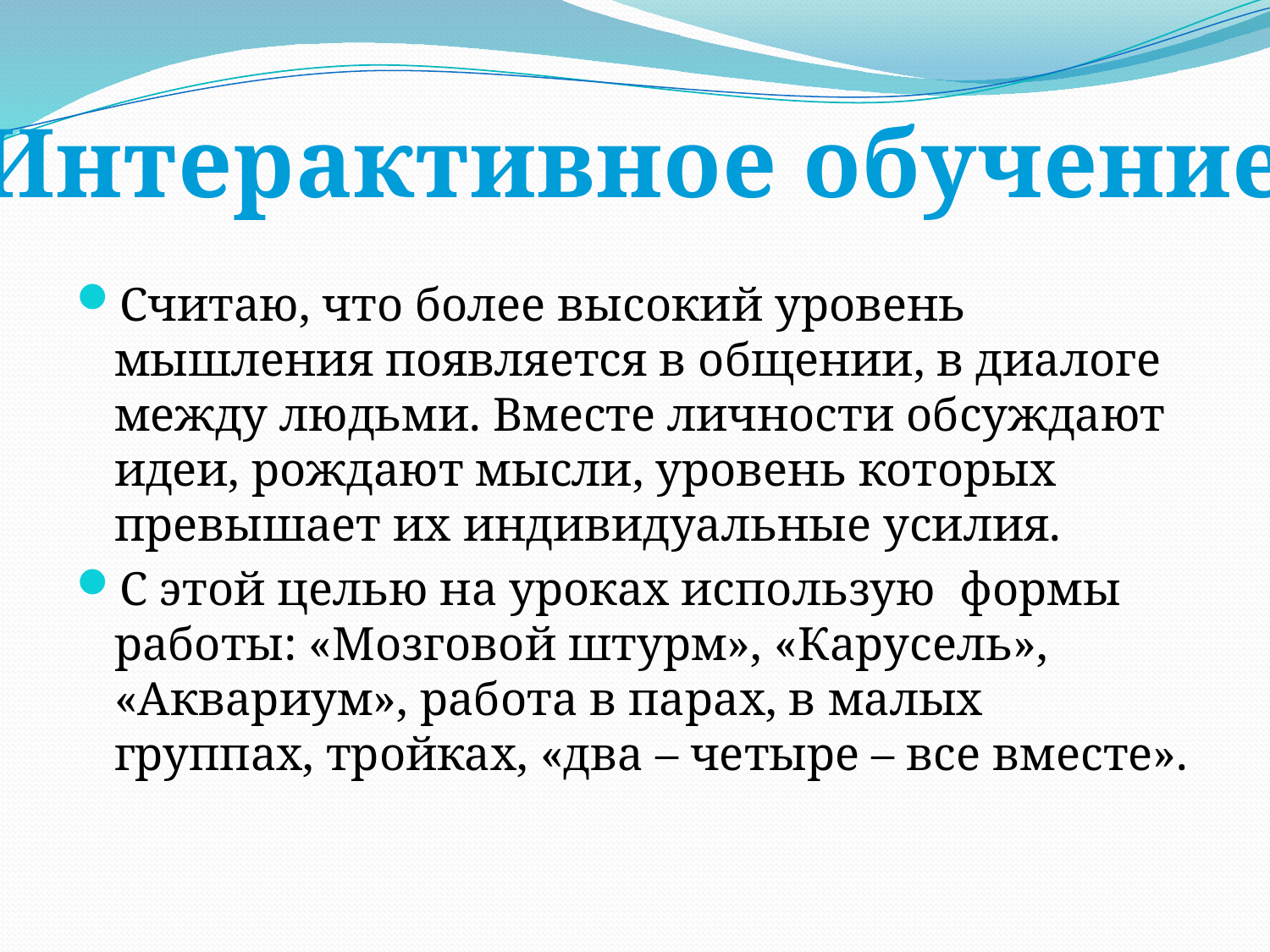

Интерактивное обучение
Считаю, что более высокий уровень мышления появляется в общении, в диалоге между людьми. Вместе личности обсуждают идеи, рождают мысли, уровень которых превышает их индивидуальные усилия.
С этой целью на уроках использую  формы работы: «Мозговой штурм», «Карусель», «Аквариум», работа в парах, в малых группах, тройках, «два – четыре – все вместе».